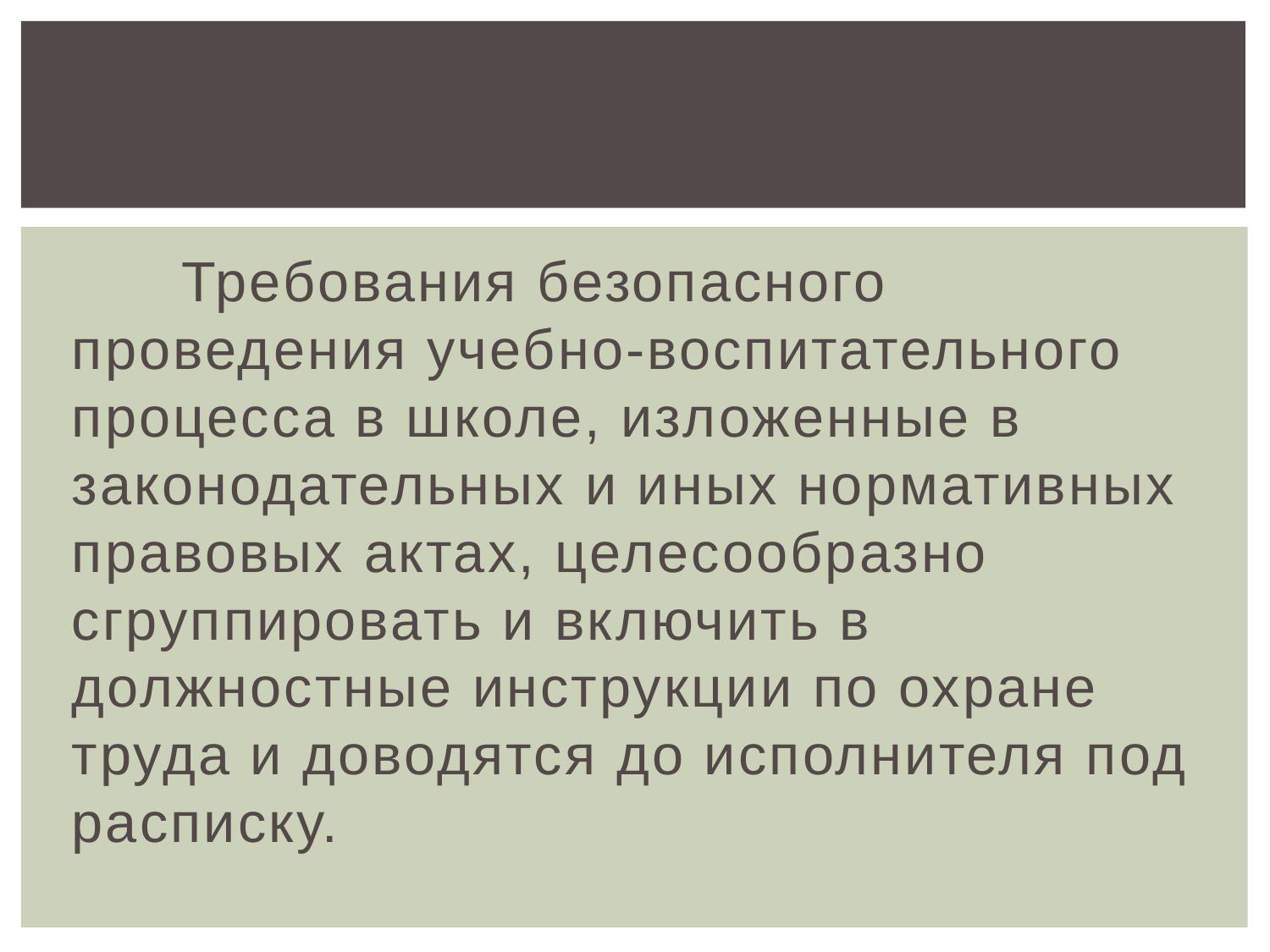

Требования безопасного проведения учебно-воспитательного процесса в школе, изложенные в законодательных и иных нормативных правовых актах, целесообразно сгруппировать и включить в должностные инструкции по охране труда и доводятся до исполнителя под расписку.